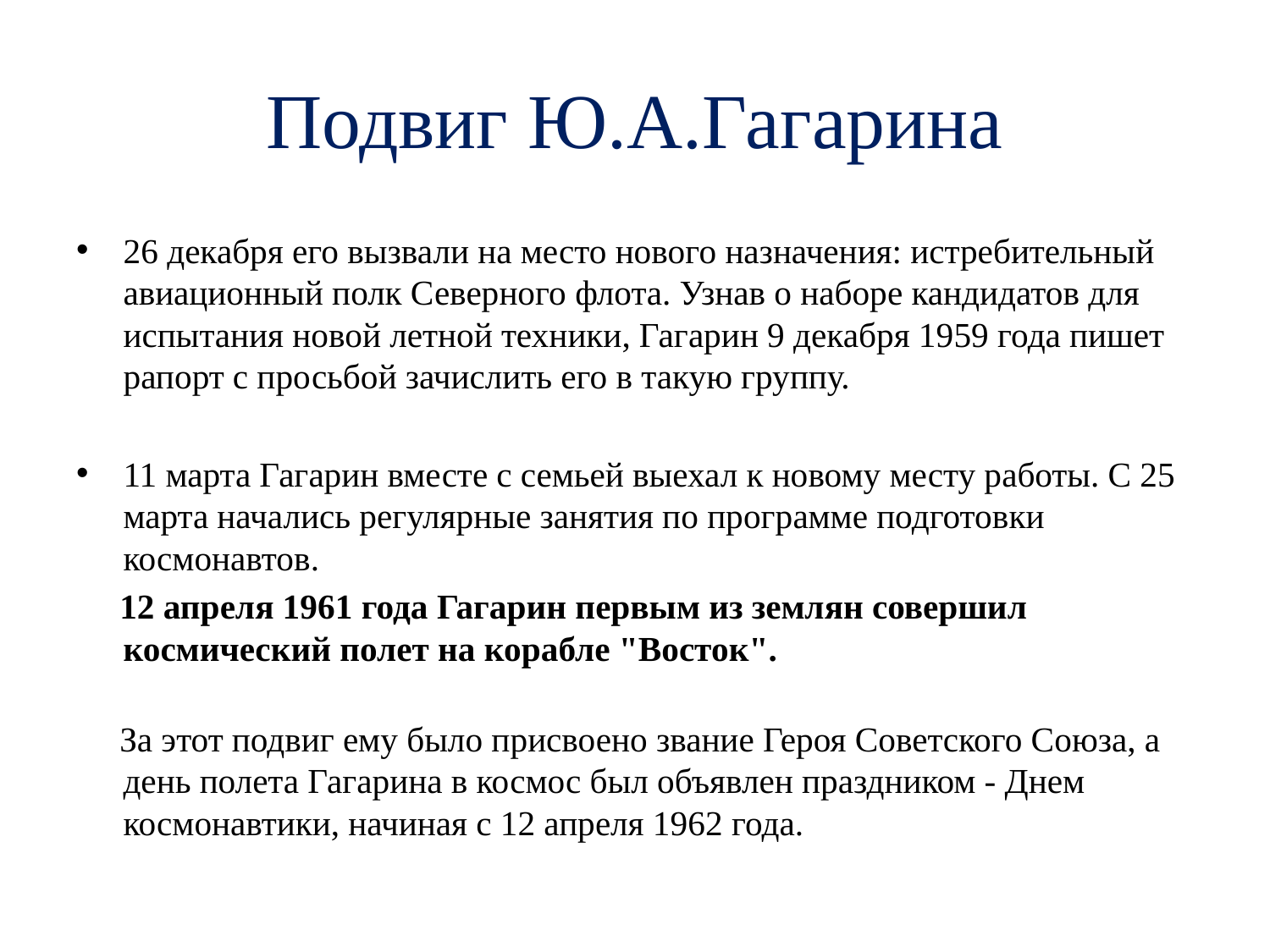

# Подвиг Ю.А.Гагарина
26 декабря его вызвали на место нового назначения: истребительный авиационный полк Северного флота. Узнав о наборе кандидатов для испытания новой летной техники, Гагарин 9 декабря 1959 года пишет рапорт с просьбой зачислить его в такую группу.

11 марта Гагарин вместе с семьей выехал к новому месту работы. С 25 марта начались регулярные занятия по программе подготовки космонавтов.
     12 апреля 1961 года Гагарин первым из землян совершил космический полет на корабле "Восток".
     За этот подвиг ему было присвоено звание Героя Советского Союза, а день полета Гагарина в космос был объявлен праздником - Днем космонавтики, начиная с 12 апреля 1962 года.